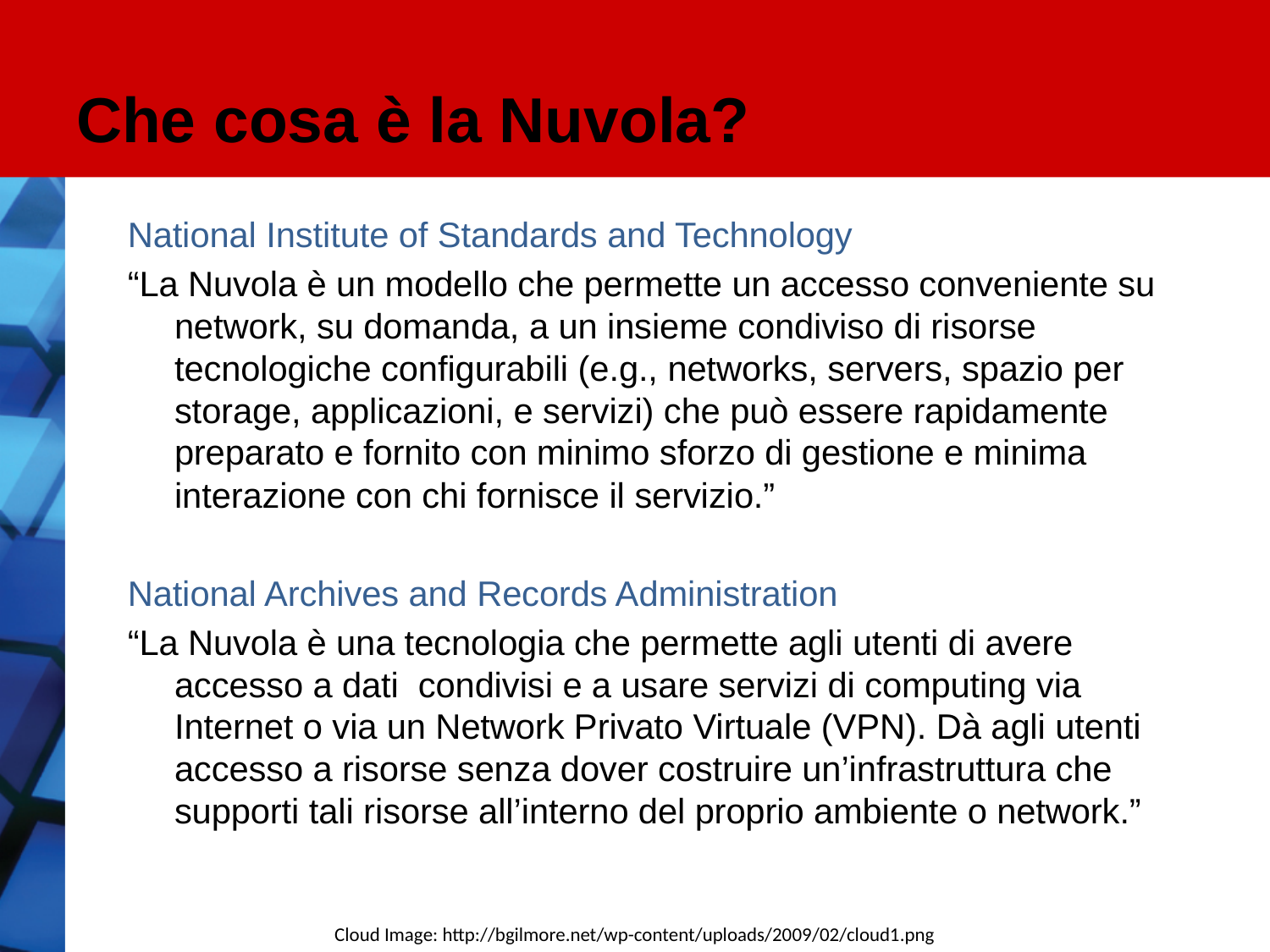

# Che cosa è la Nuvola?
National Institute of Standards and Technology
“La Nuvola è un modello che permette un accesso conveniente su network, su domanda, a un insieme condiviso di risorse tecnologiche configurabili (e.g., networks, servers, spazio per storage, applicazioni, e servizi) che può essere rapidamente preparato e fornito con minimo sforzo di gestione e minima interazione con chi fornisce il servizio.”

National Archives and Records Administration
“La Nuvola è una tecnologia che permette agli utenti di avere accesso a dati  condivisi e a usare servizi di computing via Internet o via un Network Privato Virtuale (VPN). Dà agli utenti accesso a risorse senza dover costruire un’infrastruttura che supporti tali risorse all’interno del proprio ambiente o network.”

Cloud Image: http://bgilmore.net/wp-content/uploads/2009/02/cloud1.png